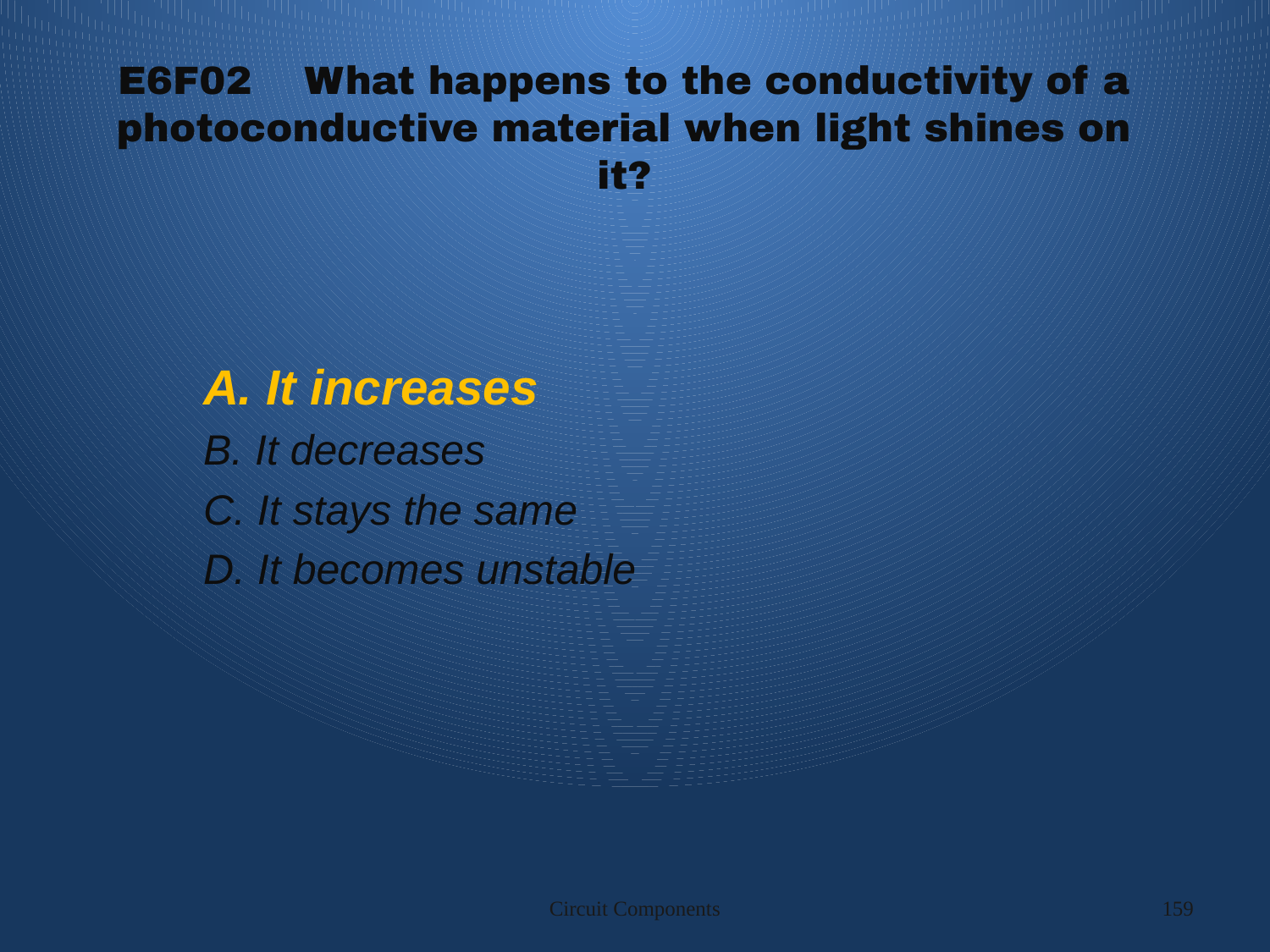

# E6F02    What happens to the conductivity of a photoconductive material when light shines on it?
A. It increases
B. It decreases
C. It stays the same
D. It becomes unstable

Circuit Components
159